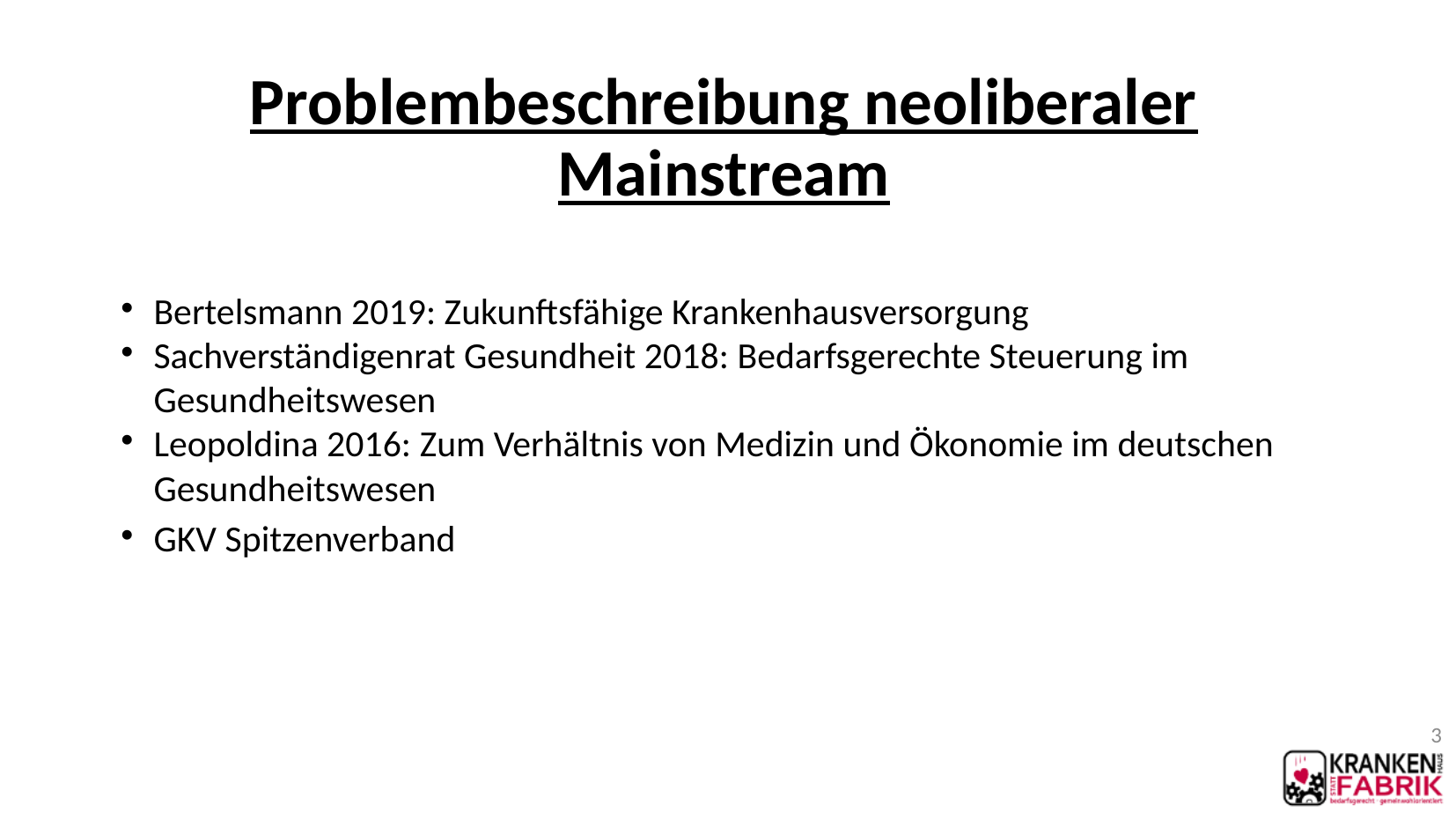

Problembeschreibung neoliberaler Mainstream
Bertelsmann 2019: Zukunftsfähige Krankenhausversorgung
Sachverständigenrat Gesundheit 2018: Bedarfsgerechte Steuerung im Gesundheitswesen
Leopoldina 2016: Zum Verhältnis von Medizin und Ökonomie im deutschen Gesundheitswesen
GKV Spitzenverband

3